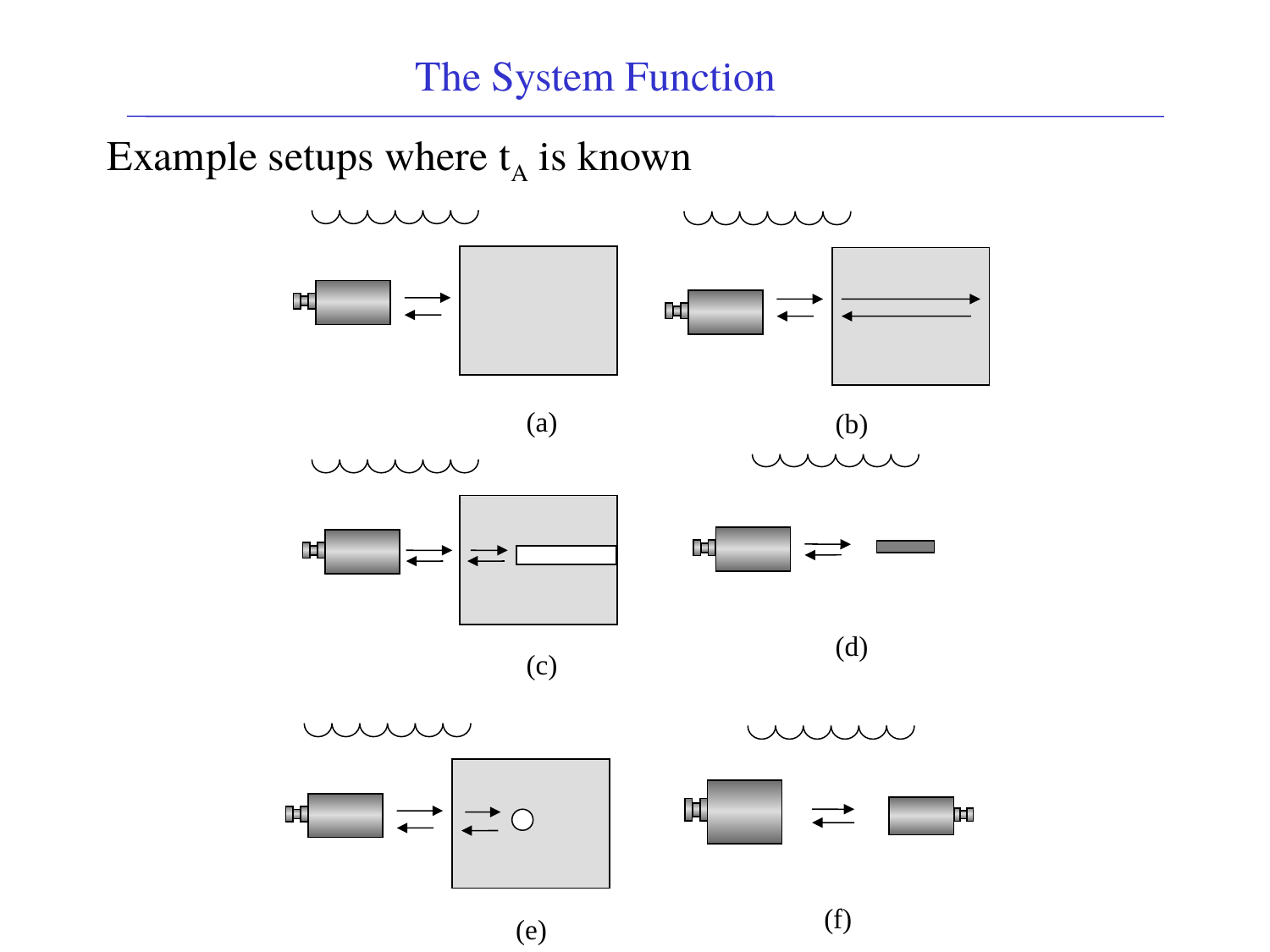

The System Function

Example setups where tA is known

(a)
(b)

(d)
(c)

(f)
(e)